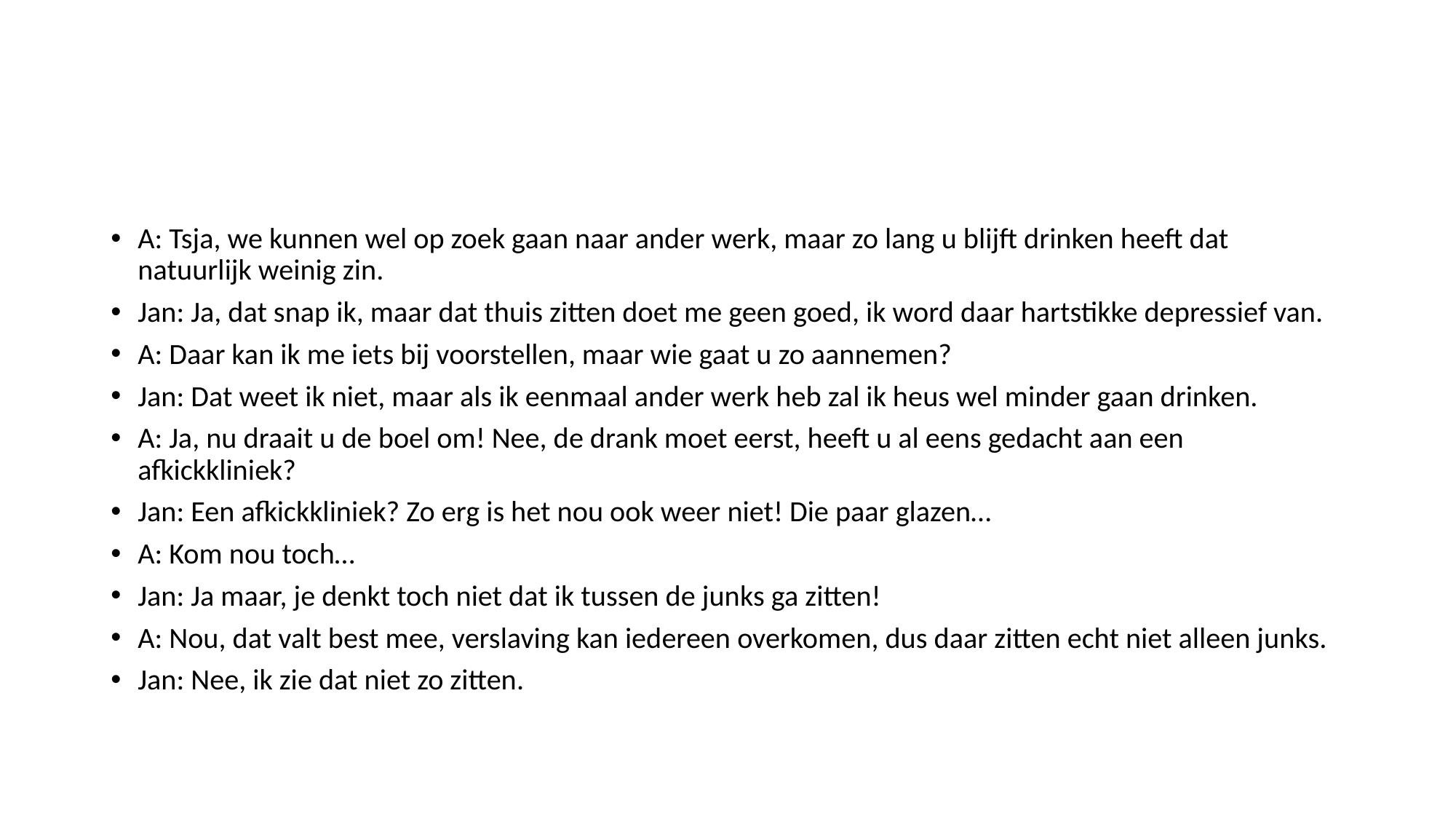

#
A: Tsja, we kunnen wel op zoek gaan naar ander werk, maar zo lang u blijft drinken heeft dat natuurlijk weinig zin.
Jan: Ja, dat snap ik, maar dat thuis zitten doet me geen goed, ik word daar hartstikke depressief van.
A: Daar kan ik me iets bij voorstellen, maar wie gaat u zo aannemen?
Jan: Dat weet ik niet, maar als ik eenmaal ander werk heb zal ik heus wel minder gaan drinken.
A: Ja, nu draait u de boel om! Nee, de drank moet eerst, heeft u al eens gedacht aan een afkickkliniek?
Jan: Een afkickkliniek? Zo erg is het nou ook weer niet! Die paar glazen…
A: Kom nou toch…
Jan: Ja maar, je denkt toch niet dat ik tussen de junks ga zitten!
A: Nou, dat valt best mee, verslaving kan iedereen overkomen, dus daar zitten echt niet alleen junks.
Jan: Nee, ik zie dat niet zo zitten.